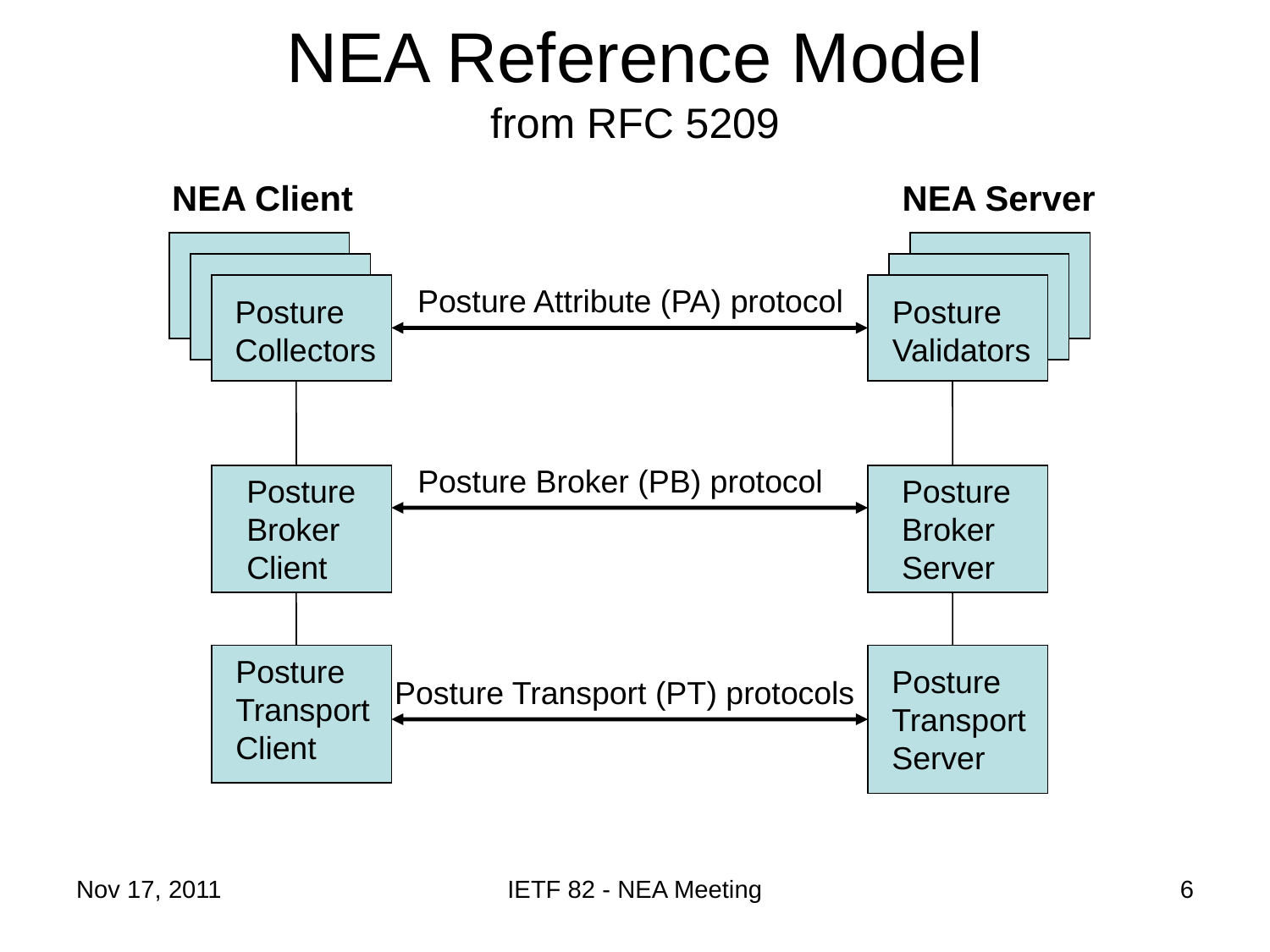

NEA Reference Model
from RFC 5209
NEA Client
NEA Server

Posture Attribute (PA) protocol

Posture
Collectors
Posture
Validators

Posture Broker (PB) protocol

Posture
Broker
Client

Posture
Broker
Server

Posture
Transport
Client

Posture
Transport
Server
Posture Transport (PT) protocols

Nov 17, 2011
IETF 82 - NEA Meeting
6